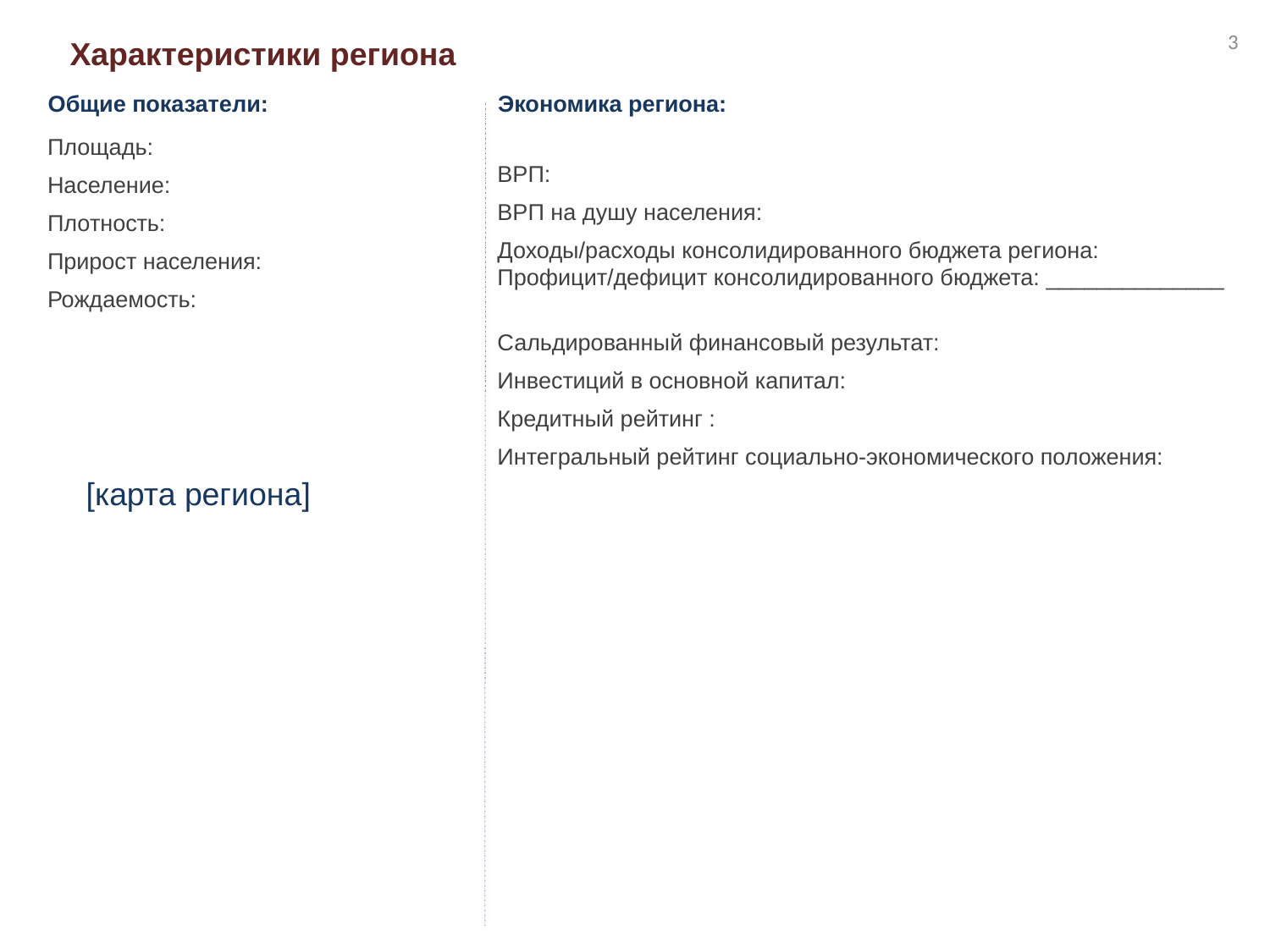

3
Характеристики региона
Экономика региона:
Общие показатели:
Площадь:
Население:
Плотность:
Прирост населения:
Рождаемость:
ВРП:
ВРП на душу населения:
Доходы/расходы консолидированного бюджета региона:
Профицит/дефицит консолидированного бюджета: ______________
Сальдированный финансовый результат:
Инвестиций в основной капитал:
Кредитный рейтинг :
Интегральный рейтинг социально-экономического положения:
[карта региона]